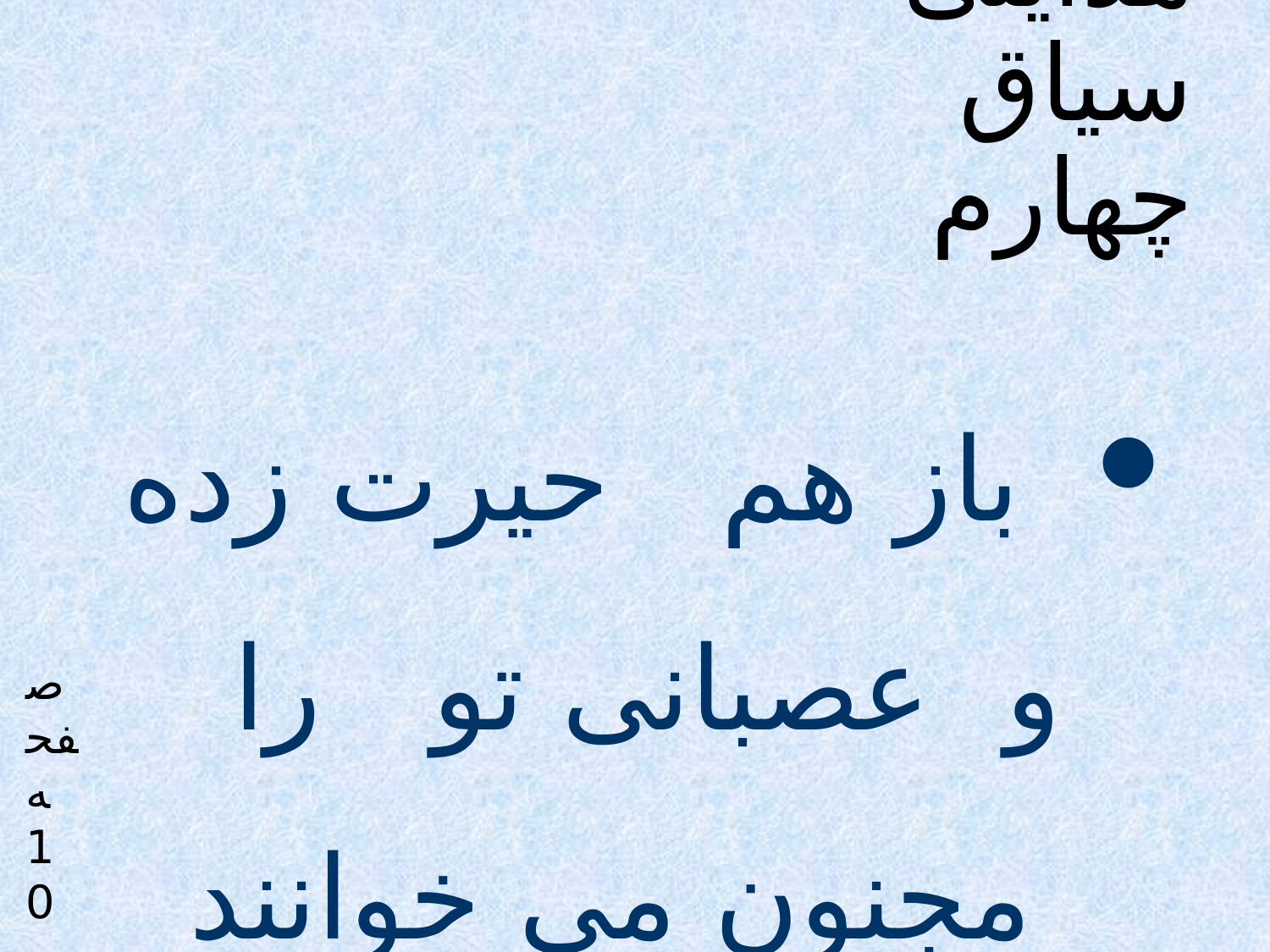

# جهت  هدایتی  سیاق  چهارم
  باز هم   حیرت زده  و  عصبانی تو   را   مجنون می خوانند
 در   حالی    که  قرآن   ذکری    برای   جهانیان  است.
صفحه 10